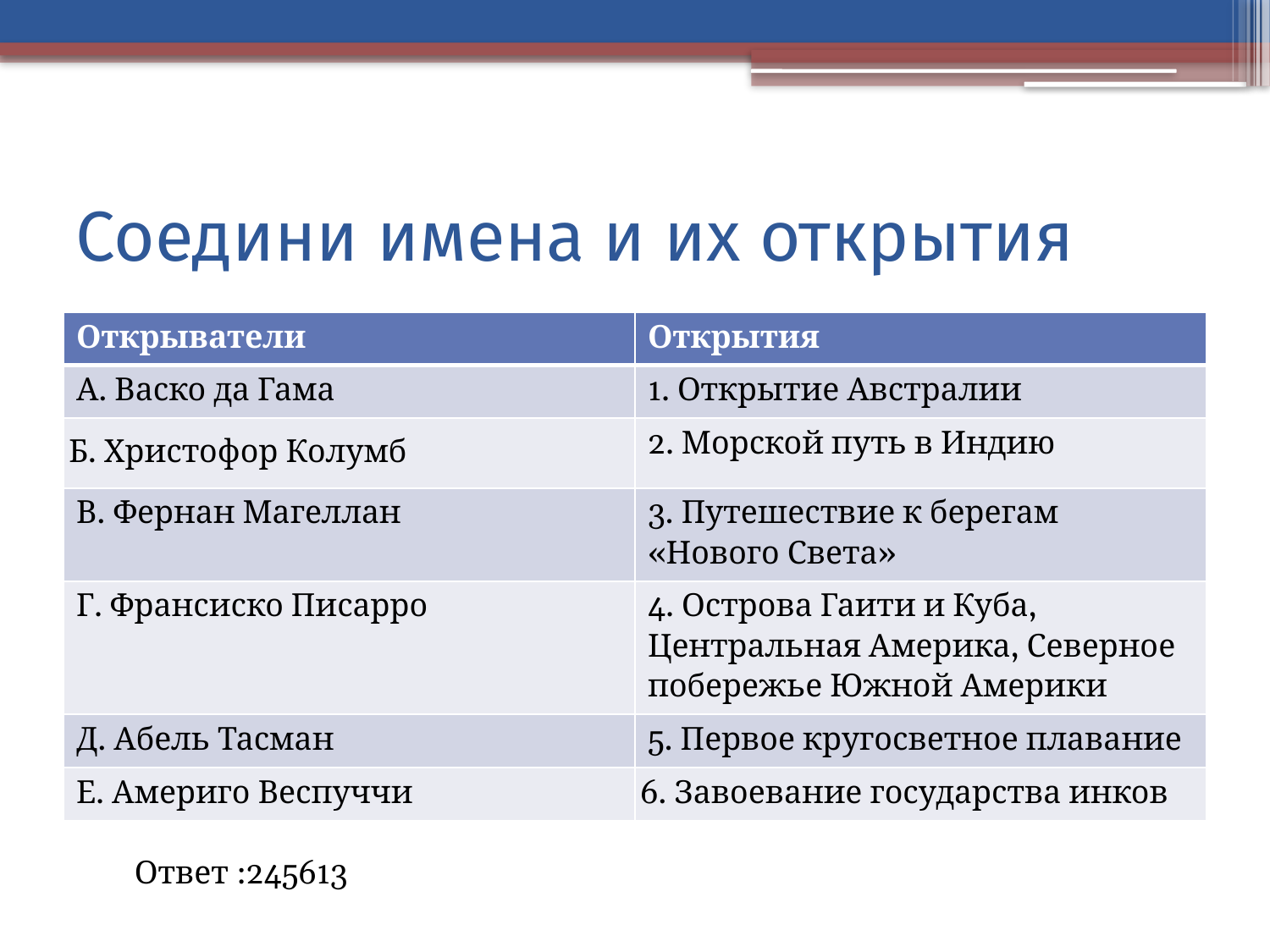

# Соедини имена и их открытия
| Открыватели | Открытия |
| --- | --- |
| А. Васко да Гама | 1. Открытие Австралии |
| Б. Христофор Колумб | 2. Морской путь в Индию |
| В. Фернан Магеллан | 3. Путешествие к берегам «Нового Света» |
| Г. Франсиско Писарро | 4. Острова Гаити и Куба, Центральная Америка, Северное побережье Южной Америки |
| Д. Абель Тасман | 5. Первое кругосветное плавание |
| Е. Америго Веспуччи | 6. Завоевание государства инков |
Ответ :245613